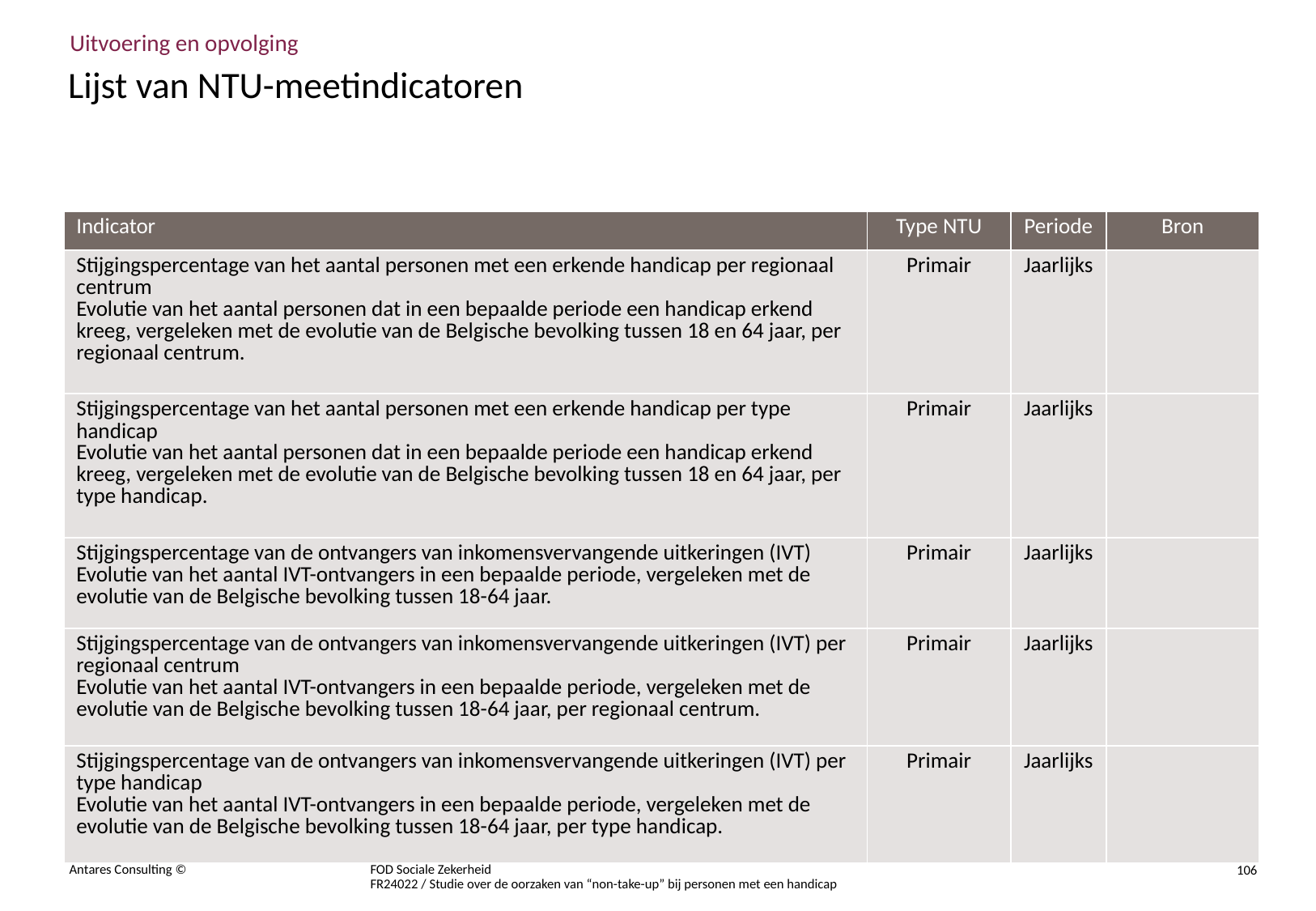

Uitvoering en opvolging
# Lijst van NTU-meetindicatoren
| Indicator | Type NTU | Periode | Bron |
| --- | --- | --- | --- |
| Stijgingspercentage van het aantal personen met een erkende handicap per regionaal centrum Evolutie van het aantal personen dat in een bepaalde periode een handicap erkend kreeg, vergeleken met de evolutie van de Belgische bevolking tussen 18 en 64 jaar, per regionaal centrum. | Primair | Jaarlijks |  |
| Stijgingspercentage van het aantal personen met een erkende handicap per type handicap Evolutie van het aantal personen dat in een bepaalde periode een handicap erkend kreeg, vergeleken met de evolutie van de Belgische bevolking tussen 18 en 64 jaar, per type handicap. | Primair | Jaarlijks |  |
| Stijgingspercentage van de ontvangers van inkomensvervangende uitkeringen (IVT) Evolutie van het aantal IVT-ontvangers in een bepaalde periode, vergeleken met de evolutie van de Belgische bevolking tussen 18-64 jaar. | Primair | Jaarlijks |  |
| Stijgingspercentage van de ontvangers van inkomensvervangende uitkeringen (IVT) per regionaal centrum Evolutie van het aantal IVT-ontvangers in een bepaalde periode, vergeleken met de evolutie van de Belgische bevolking tussen 18-64 jaar, per regionaal centrum. | Primair | Jaarlijks |  |
| Stijgingspercentage van de ontvangers van inkomensvervangende uitkeringen (IVT) per type handicap Evolutie van het aantal IVT-ontvangers in een bepaalde periode, vergeleken met de evolutie van de Belgische bevolking tussen 18-64 jaar, per type handicap. | Primair | Jaarlijks |  |